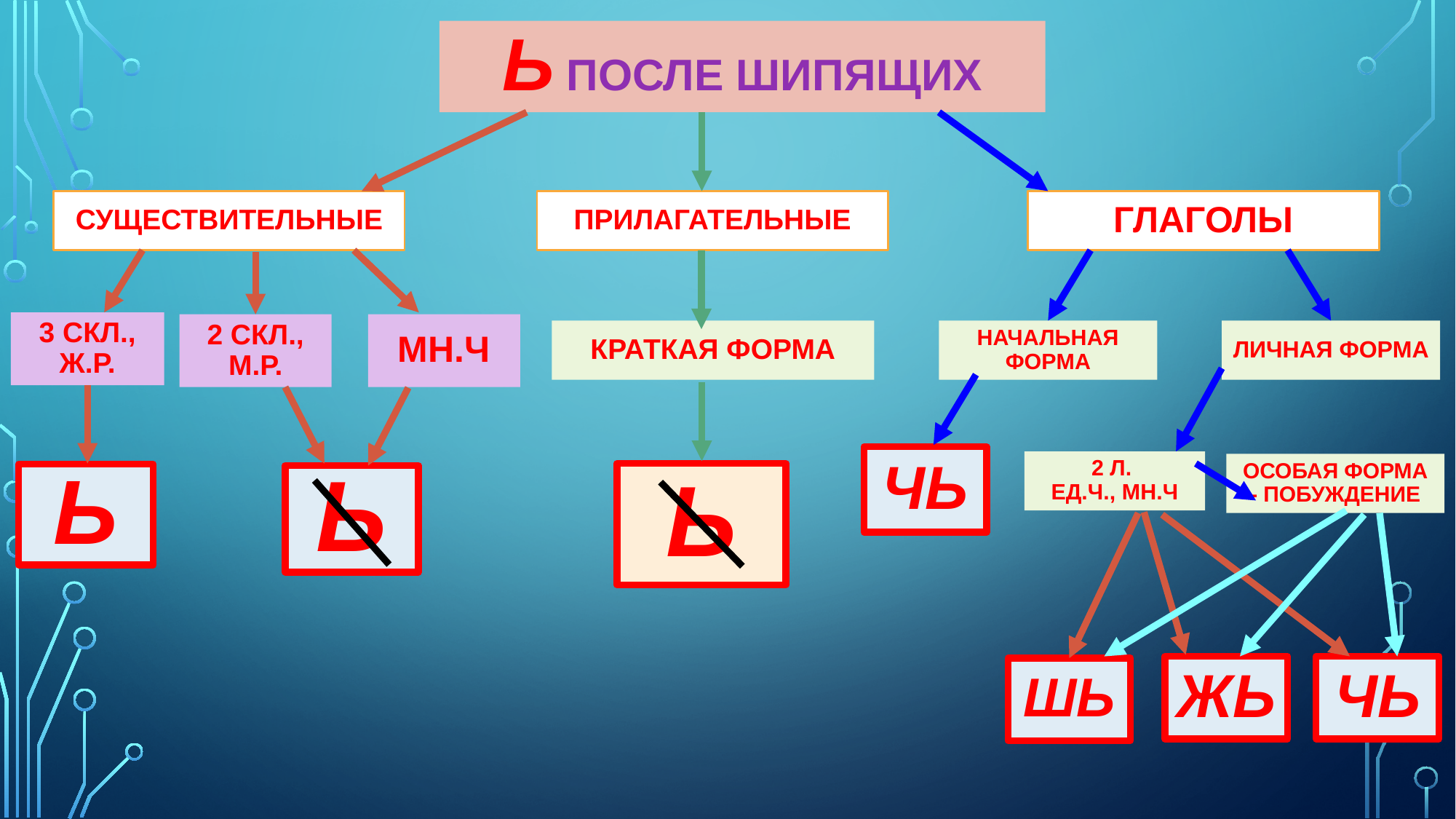

# Ь после шипящих
существительные
прилагательные
глаголы
3 скл., Ж.р.
2 скл., м.р.
Мн.ч
Краткая форма
начальная форма
личная форма
чь
2 л.
Ед.ч., мн.ч
Особая форма - побуждение
ь
ь
ь
чь
жь
шь